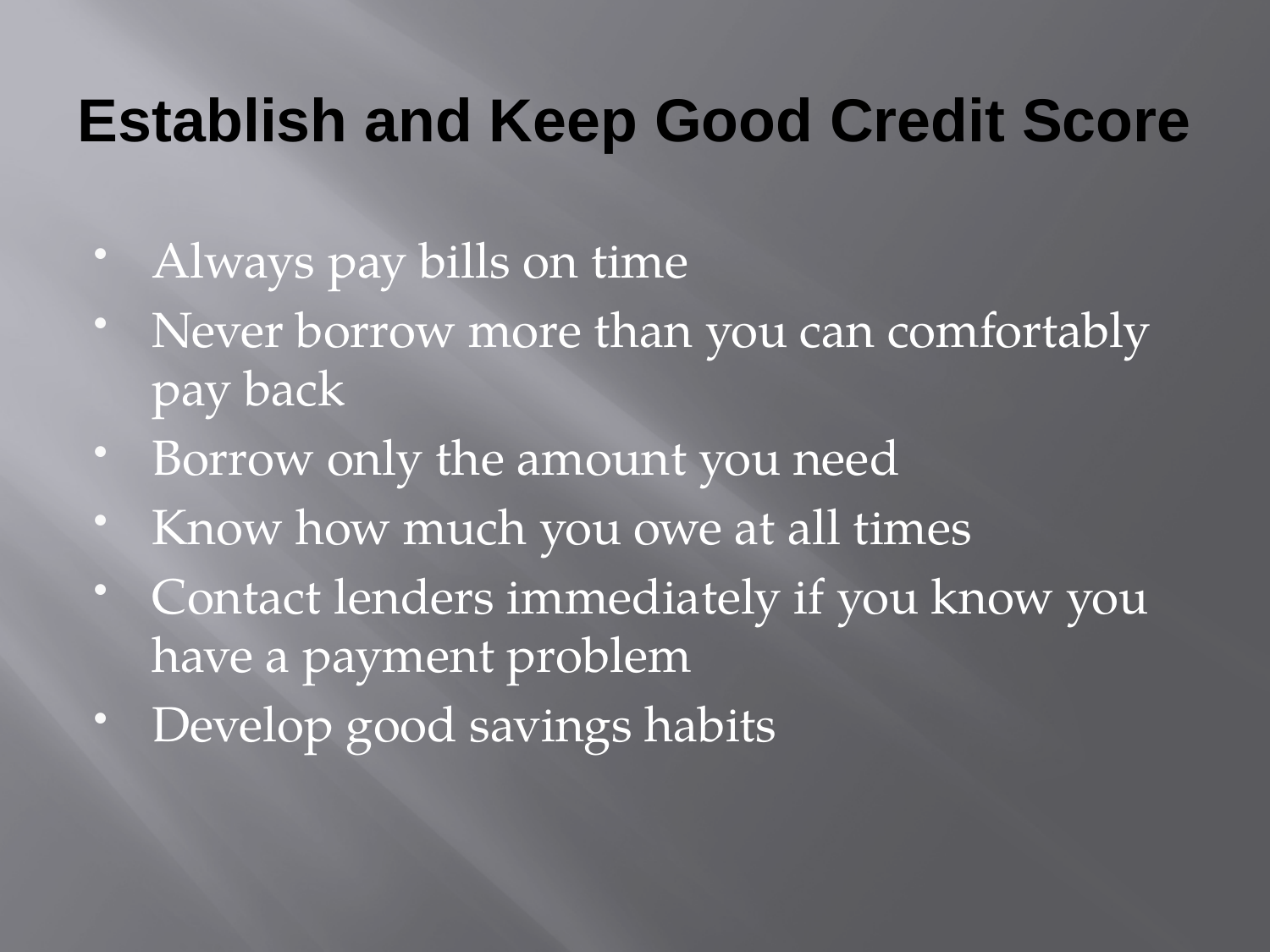

# Establish and Keep Good Credit Score
Always pay bills on time
Never borrow more than you can comfortably pay back
Borrow only the amount you need
Know how much you owe at all times
Contact lenders immediately if you know you have a payment problem
Develop good savings habits